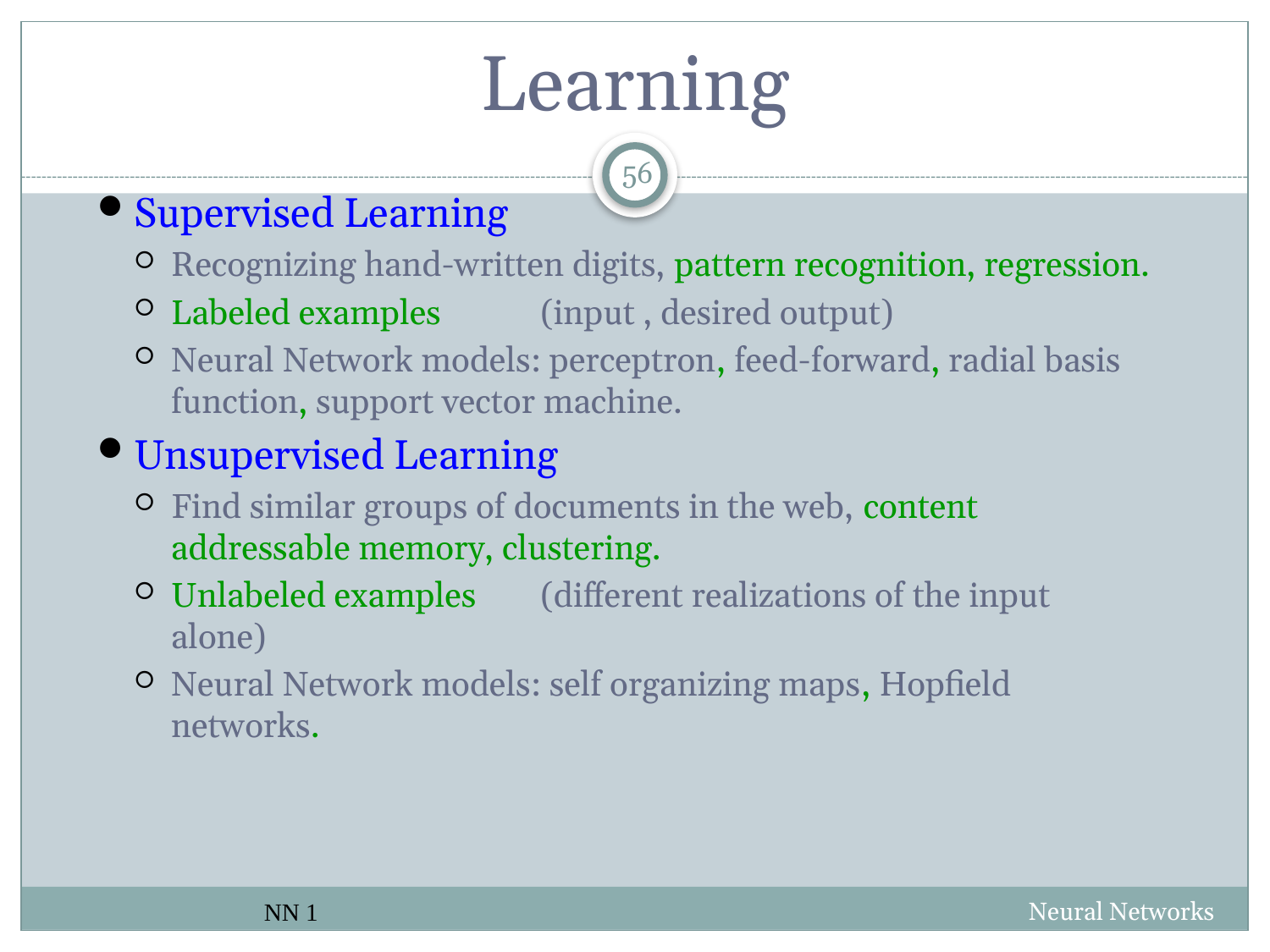

Learning
56
Supervised Learning
Recognizing hand-written digits, pattern recognition, regression.
Labeled examples						(input , desired output)
Neural Network models: perceptron, feed-forward, radial basis function, support vector machine.
Unsupervised Learning
Find similar groups of documents in the web, content addressable memory, clustering.
Unlabeled examples 						(different realizations of the input alone)
Neural Network models: self organizing maps, Hopfield networks.

Neural Networks
NN 1